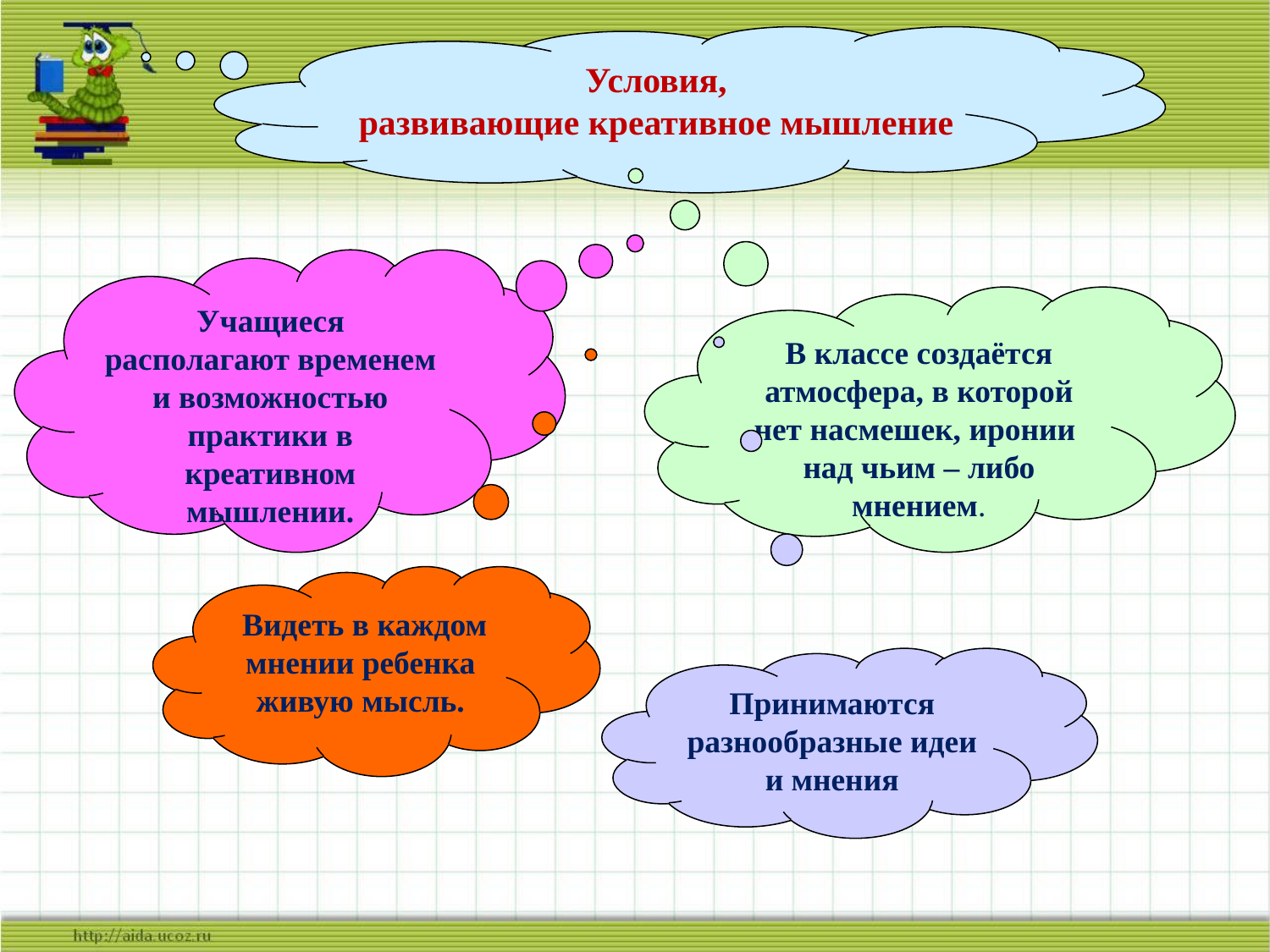

Условия,
развивающие креативное мышление
Учащиеся располагают временем и возможностью практики в креативном мышлении.
    В классе создаётся     атмосфера, в которой нет насмешек, иронии  над чьим – либо мнением.
 Видеть в каждом мнении ребенка живую мысль.
Принимаются разнообразные идеи и мнения